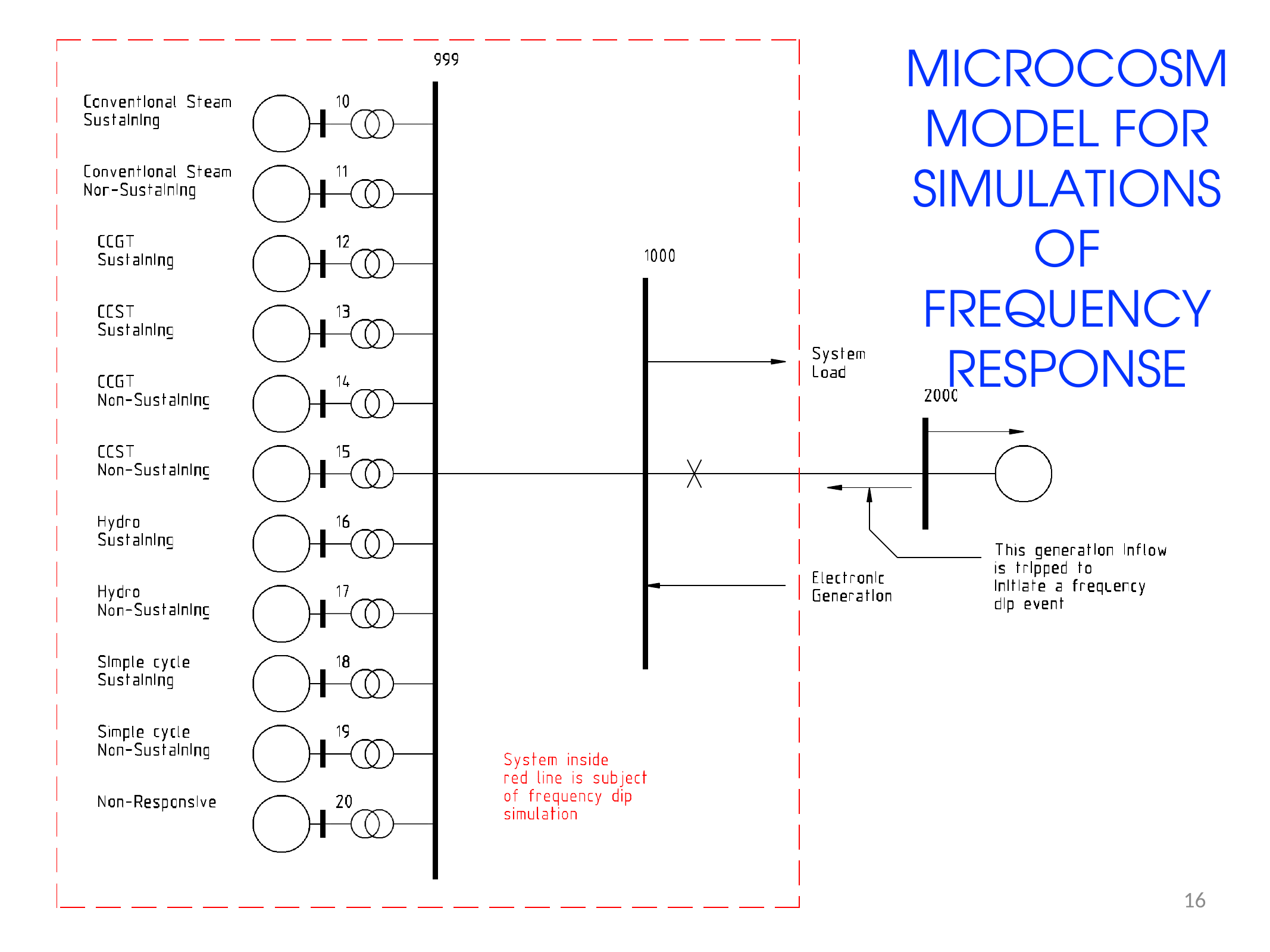

MICROCOSM MODEL FOR SIMULATIONS OF FREQUENCY RESPONSE

16